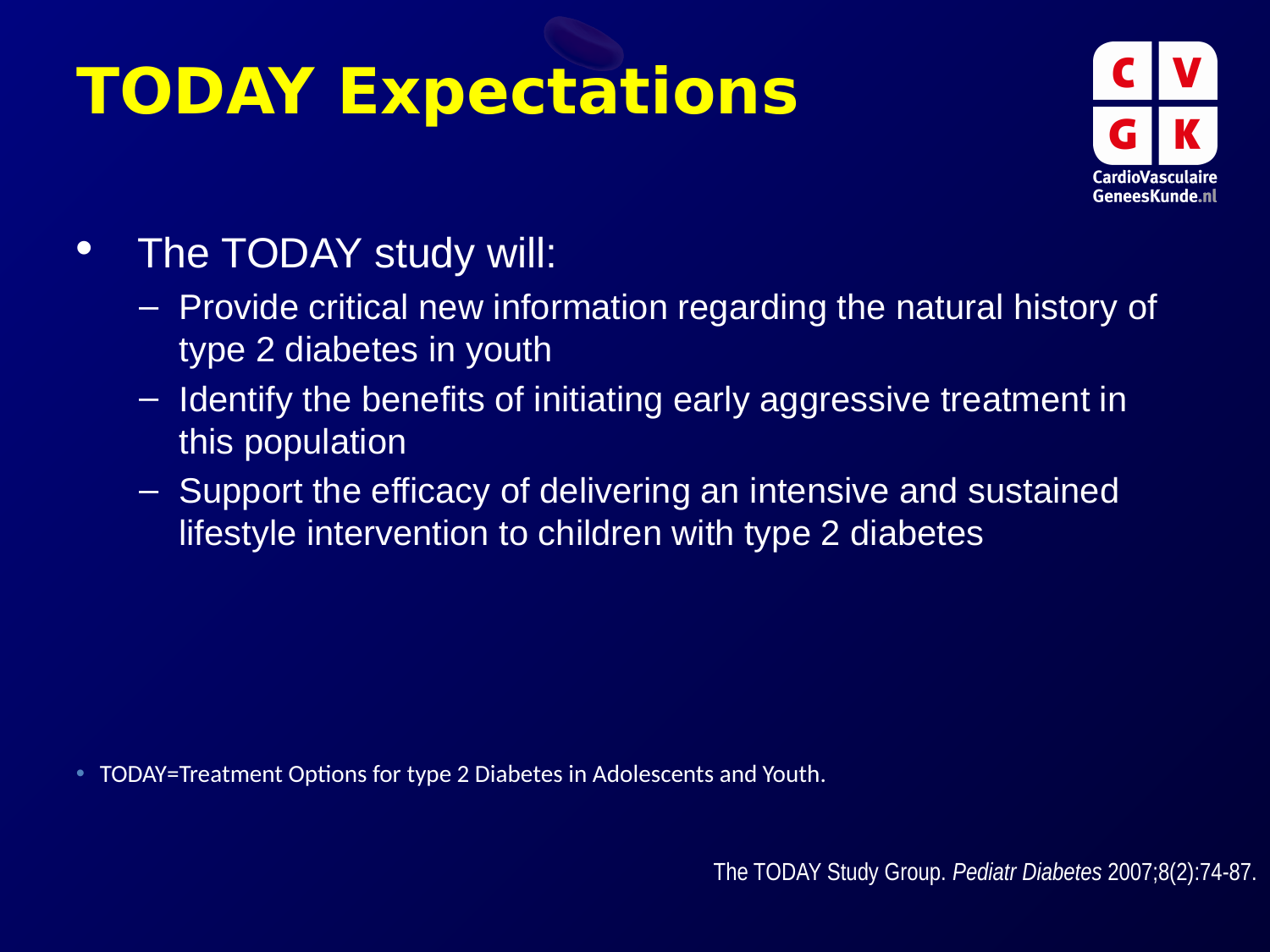

# TODAY Expectations
 The TODAY study will:
Provide critical new information regarding the natural history of type 2 diabetes in youth
Identify the benefits of initiating early aggressive treatment in
this population
Support the efficacy of delivering an intensive and sustained lifestyle intervention to children with type 2 diabetes

TODAY=Treatment Options for type 2 Diabetes in Adolescents and Youth.
The TODAY Study Group. Pediatr Diabetes 2007;8(2):74-87.